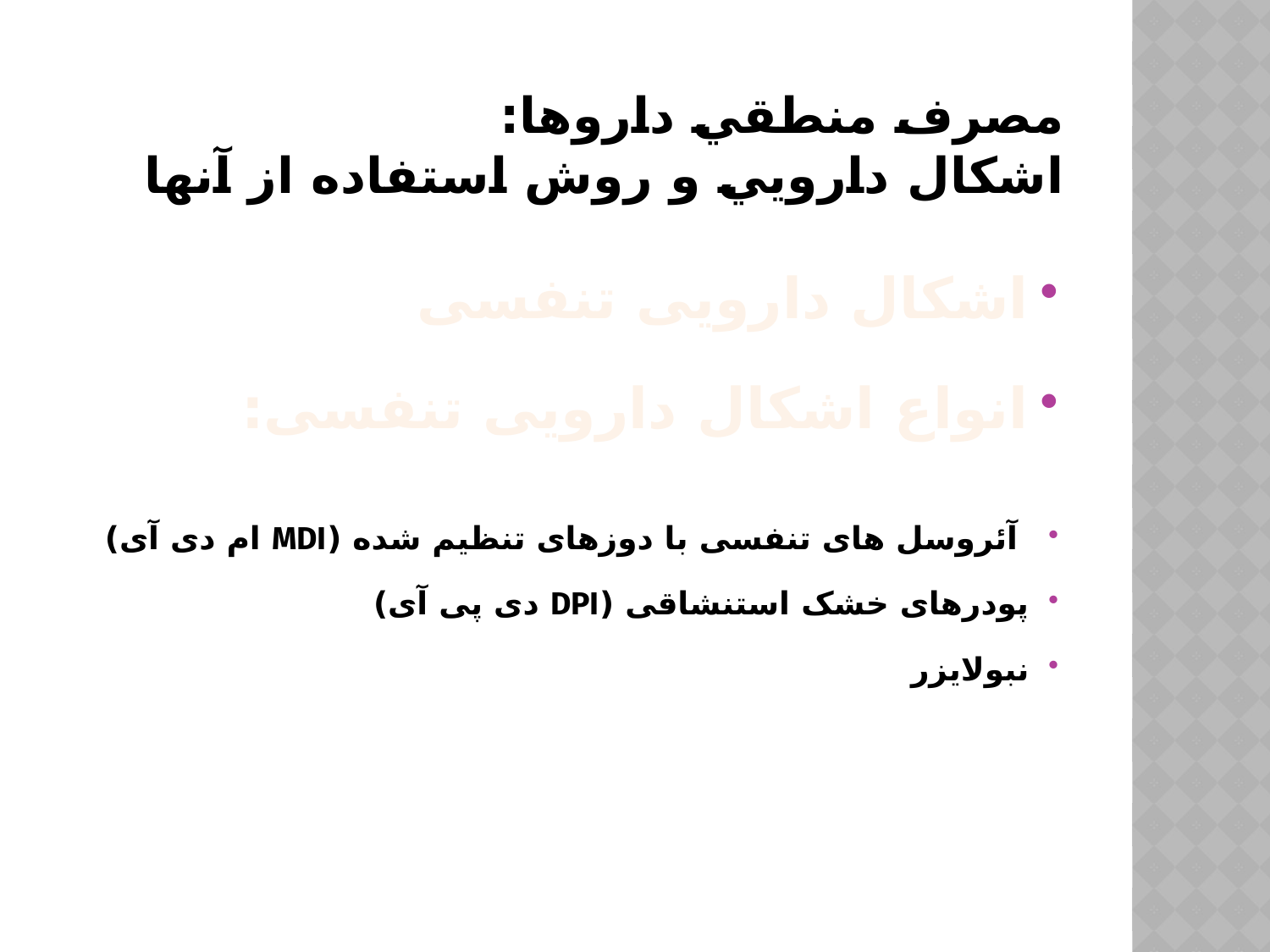

# مصرف منطقي داروها: اشكال دارويي و روش استفاده از آنها
اشکال دارویی تنفسی
انواع اشکال دارویی تنفسی:

 آئروسل های تنفسی با دوزهای تنظیم شده (MDI ام دی آی)
پودرهای خشک استنشاقی (DPI دی پی آی)
نبولایزر